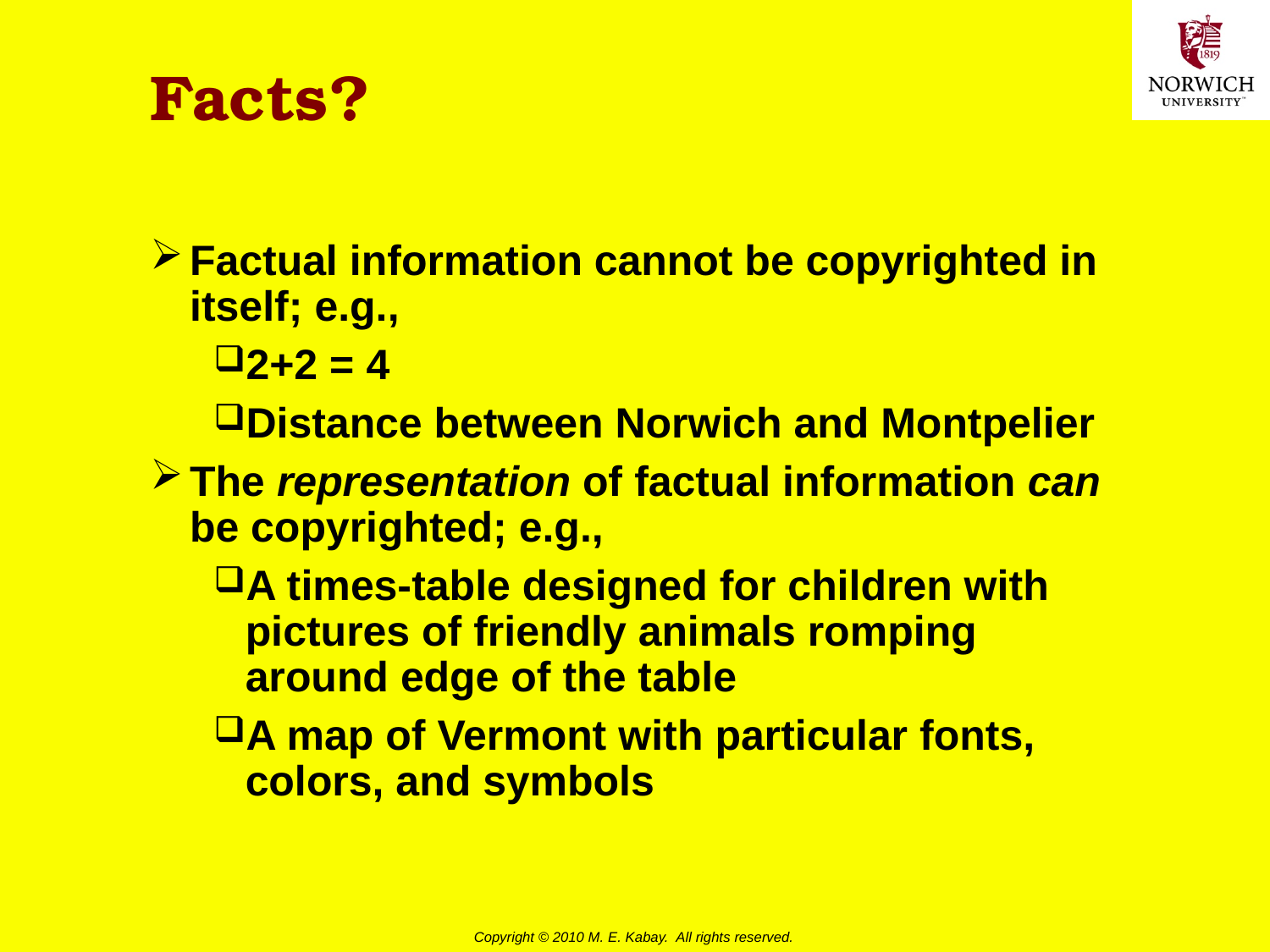

# Facts?
Factual information cannot be copyrighted in itself; e.g.,
2+2 = 4
Distance between Norwich and Montpelier
The representation of factual information can be copyrighted; e.g.,
A times-table designed for children with pictures of friendly animals romping around edge of the table
A map of Vermont with particular fonts, colors, and symbols